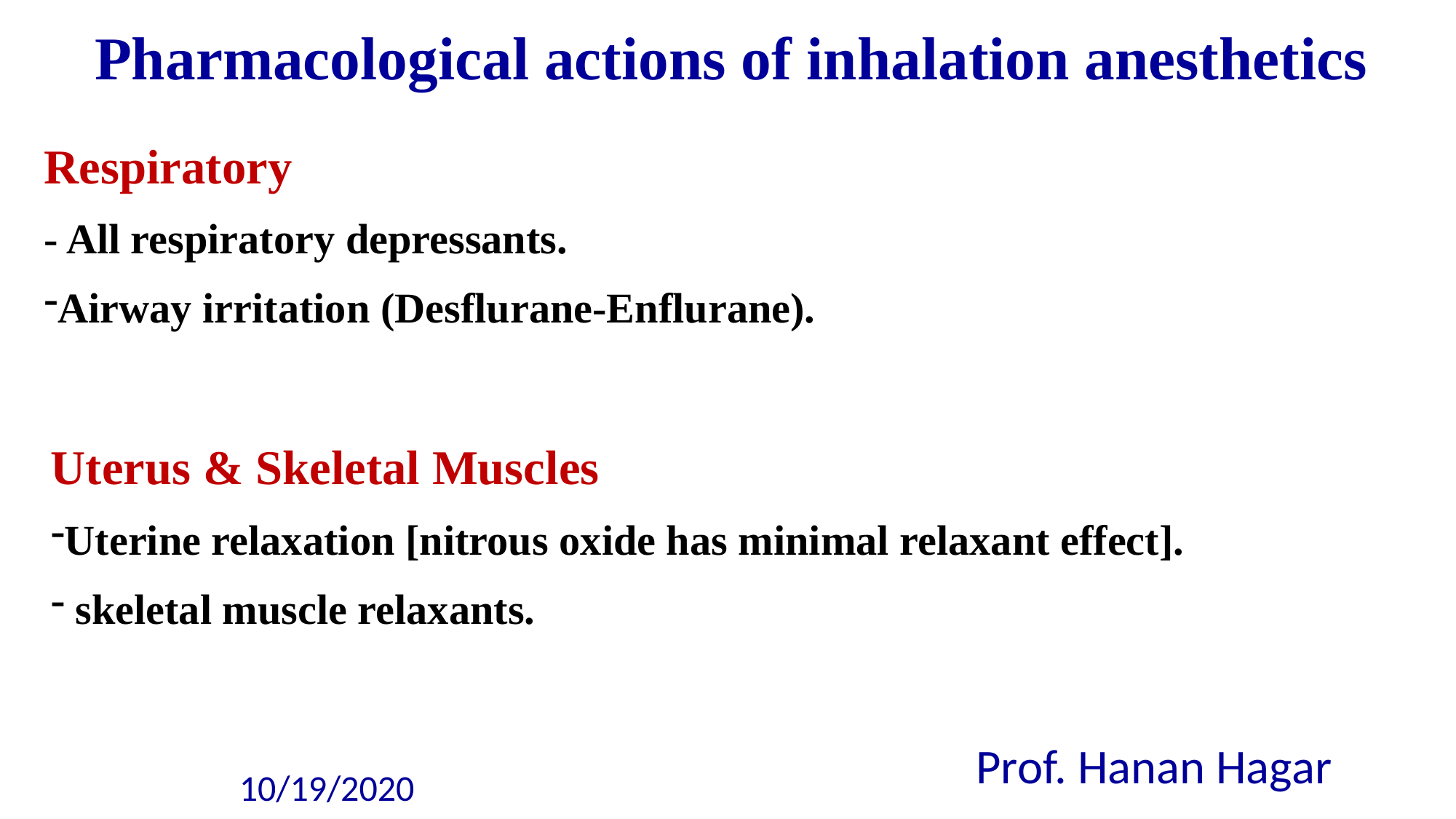

Pharmacological actions of inhalation anesthetics
Respiratory
- All respiratory depressants.
Airway irritation (Desflurane-Enflurane).
Uterus & Skeletal Muscles
Uterine relaxation [nitrous oxide has minimal relaxant effect].
 skeletal muscle relaxants.
Prof. Hanan Hagar
10/19/2020